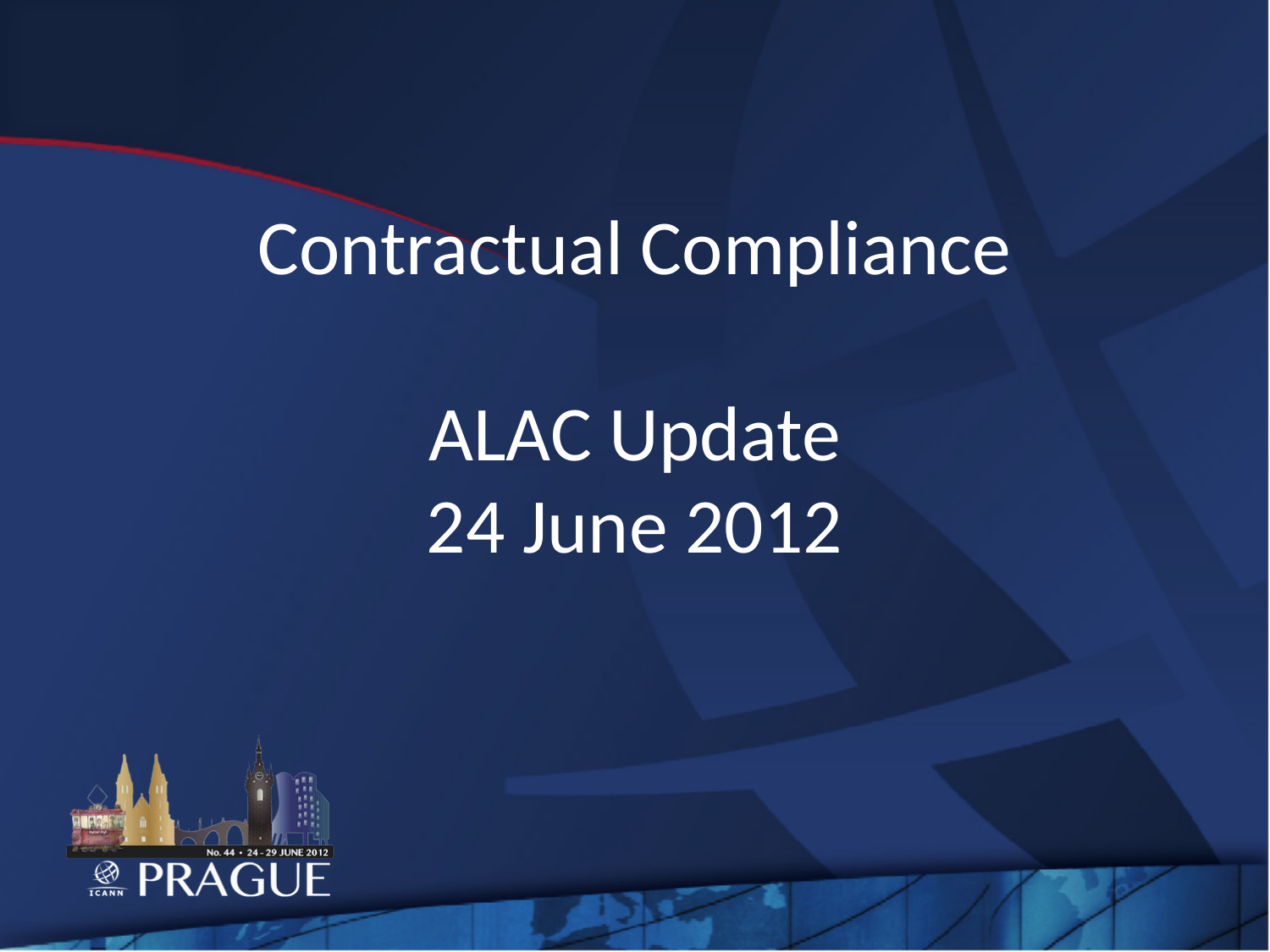

# Contractual Compliance ALAC Update 24 June 2012